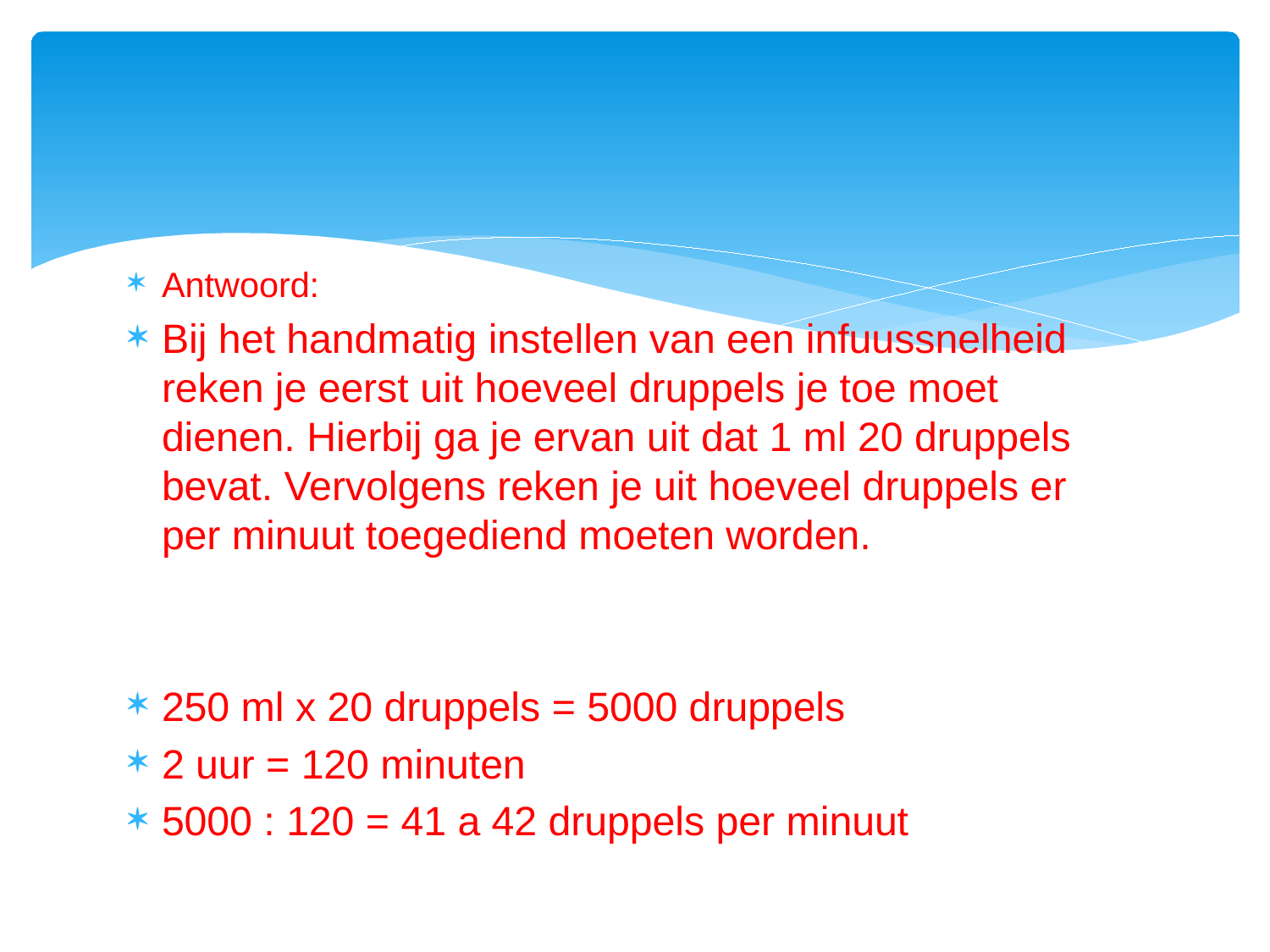

#
Antwoord:
Bij het handmatig instellen van een infuussnelheid reken je eerst uit hoeveel druppels je toe moet dienen. Hierbij ga je ervan uit dat 1 ml 20 druppels bevat. Vervolgens reken je uit hoeveel druppels er per minuut toegediend moeten worden.

250 ml x 20 druppels = 5000 druppels
2 uur = 120 minuten
5000 : 120 = 41 a 42 druppels per minuut